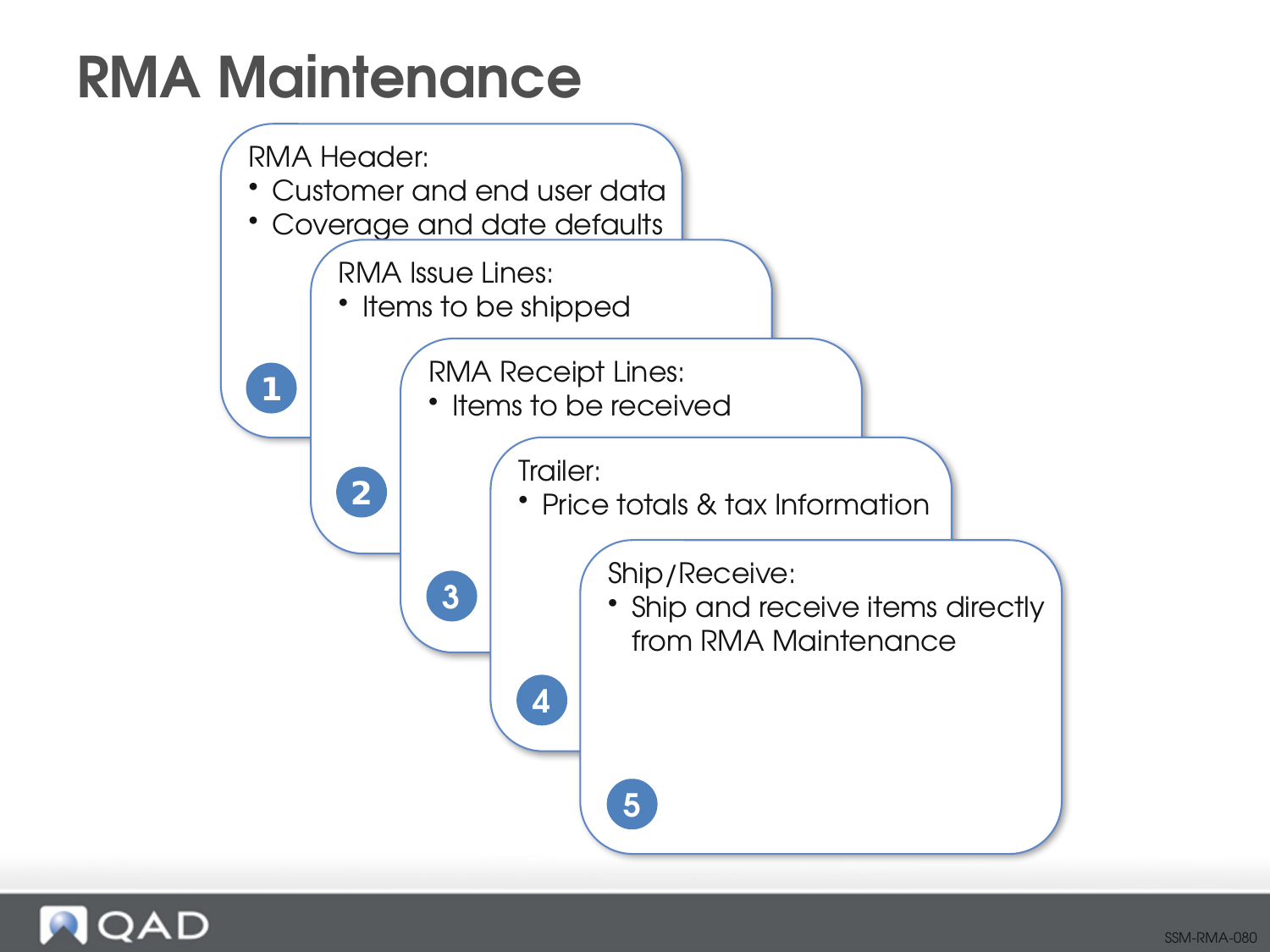

# RMA Maintenance
RMA Header:
Customer and end user data
Coverage and date defaults
RMA Issue Lines:
Items to be shipped
RMA Receipt Lines:
Items to be received
1
Trailer:
Price totals & tax Information
2
Ship/Receive:
Ship and receive items directly
from RMA Maintenance
3
4
5
SSM-RMA-080